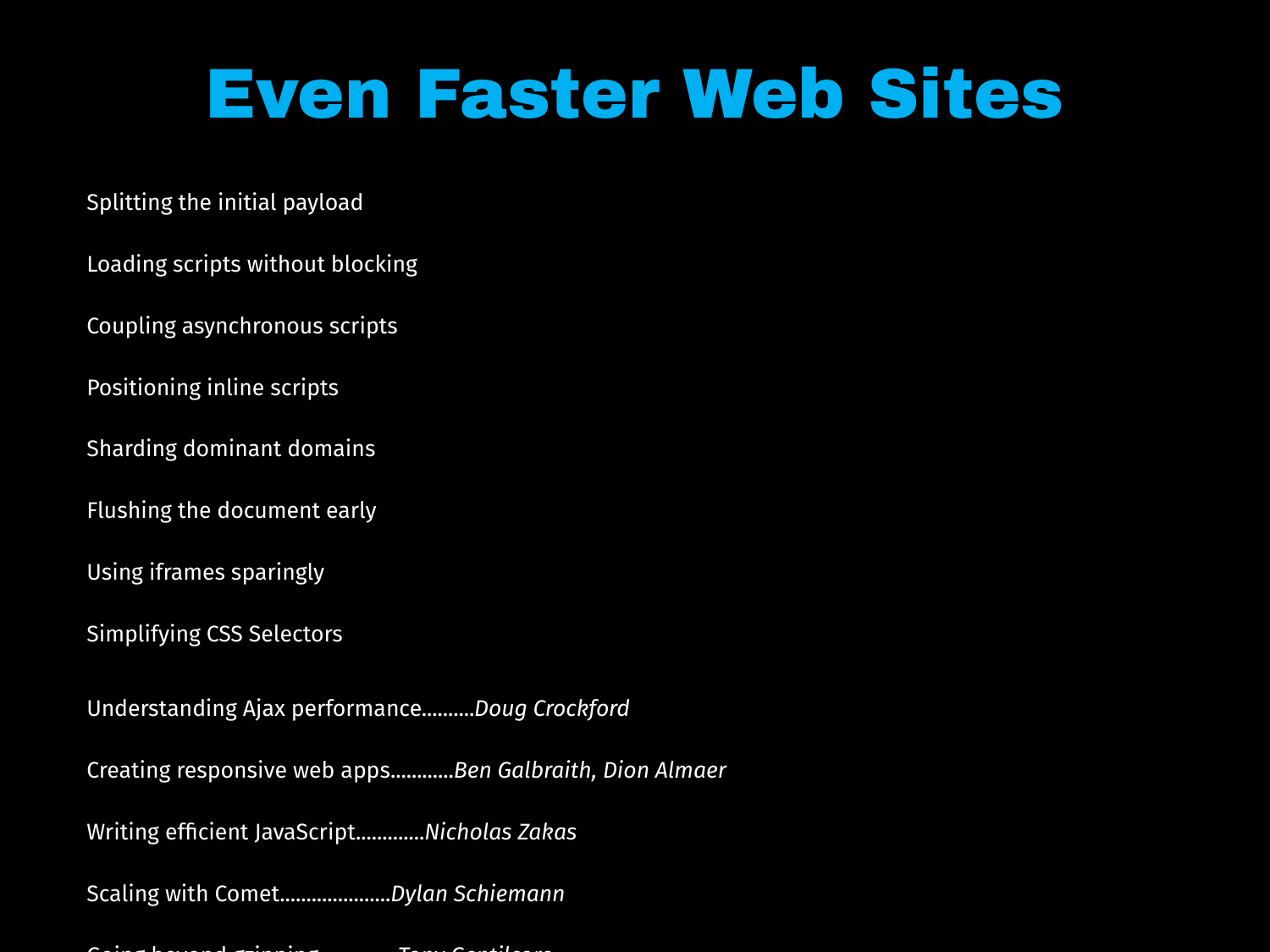

# Even Faster Web Sites
Splitting the initial payload
Loading scripts without blocking
Coupling asynchronous scripts
Positioning inline scripts
Sharding dominant domains
Flushing the document early
Using iframes sparingly
Simplifying CSS Selectors
Understanding Ajax performance..........Doug Crockford
Creating responsive web apps............Ben Galbraith, Dion Almaer
Writing efficient JavaScript.............Nicholas Zakas
Scaling with Comet.....................Dylan Schiemann
Going beyond gzipping...............Tony Gentilcore
Optimizing images...................Stoyan Stefanov, Nicole Sullivan